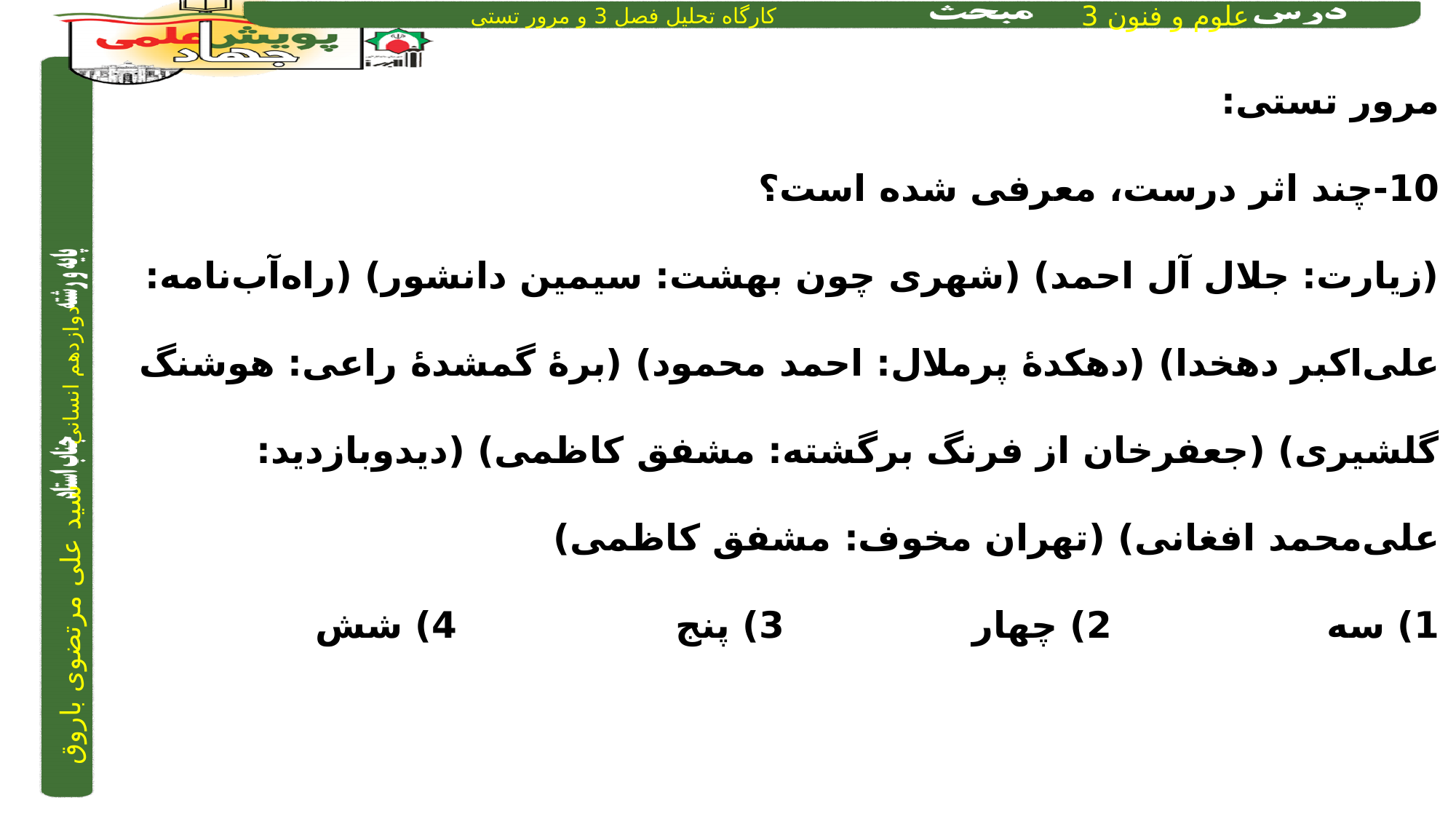

مرور تستی:
10-چند اثر درست، معرفی شده است؟
(زیارت: جلال آل احمد) (شهری چون بهشت: سیمین دانشور) (راه‌آب‌نامه: علی‌اکبر دهخدا) (دهکدۀ پرملال: احمد محمود) (برۀ گمشدۀ راعی: هوشنگ گلشیری) (جعفرخان از فرنگ برگشته: مشفق کاظمی) (دیدوبازدید: علی‌محمد افغانی) (تهران مخوف: مشفق کاظمی)
1) سه			2) چهار			3) پنج			4) شش

2